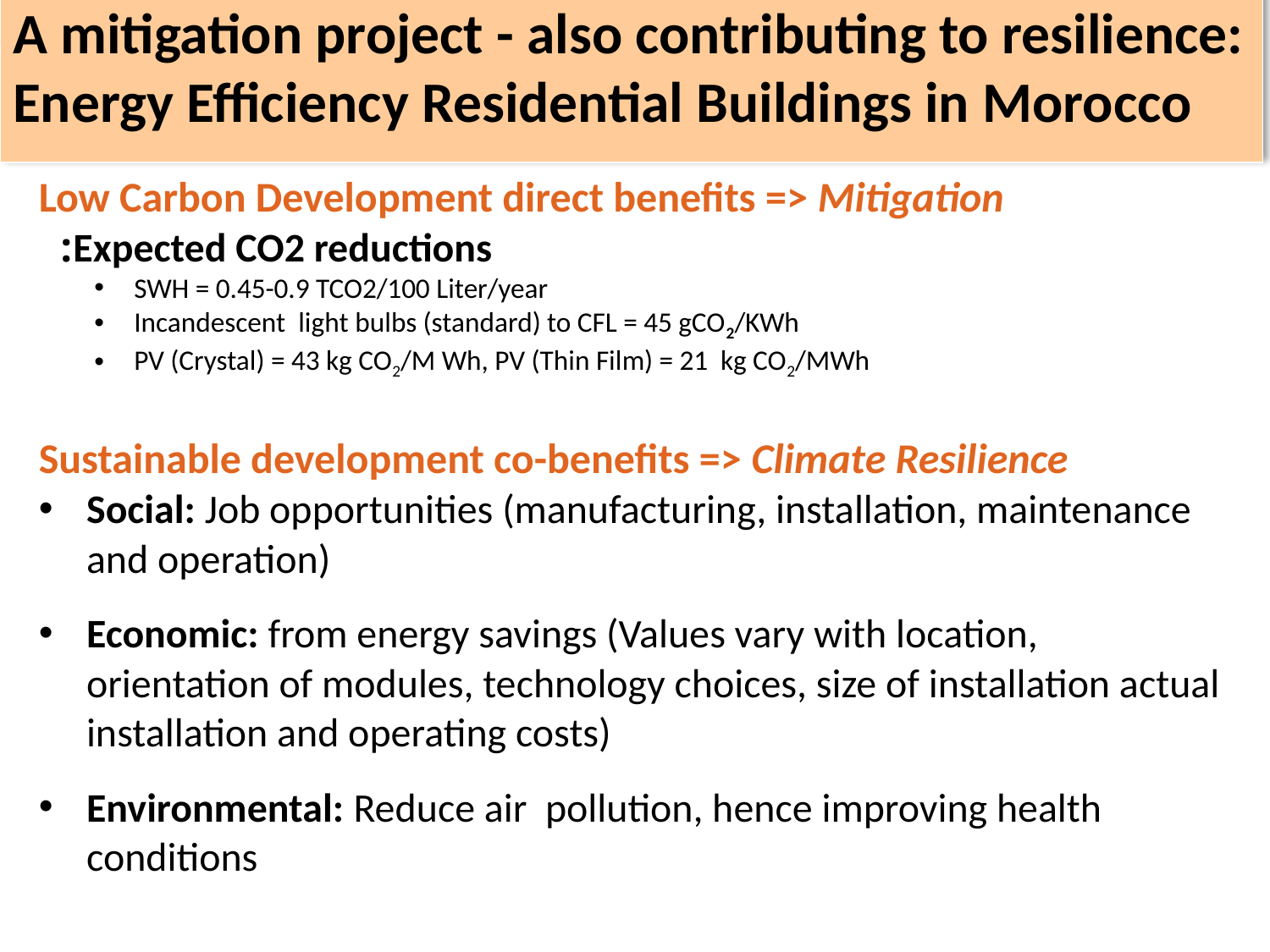

# A mitigation project - also contributing to resilience: Energy Efficiency Residential Buildings in Morocco
Low Carbon Development direct benefits => Mitigation
Expected CO2 reductions:
SWH = 0.45-0.9 TCO2/100 Liter/year
Incandescent  light bulbs (standard) to CFL = 45 gCO2/KWh
PV (Crystal) = 43 kg CO2/M Wh, PV (Thin Film) = 21  kg CO2/MWh

Sustainable development co-benefits => Climate Resilience
Social: Job opportunities (manufacturing, installation, maintenance and operation)
Economic: from energy savings (Values vary with location, orientation of modules, technology choices, size of installation actual installation and operating costs)
Environmental: Reduce air  pollution, hence improving health conditions